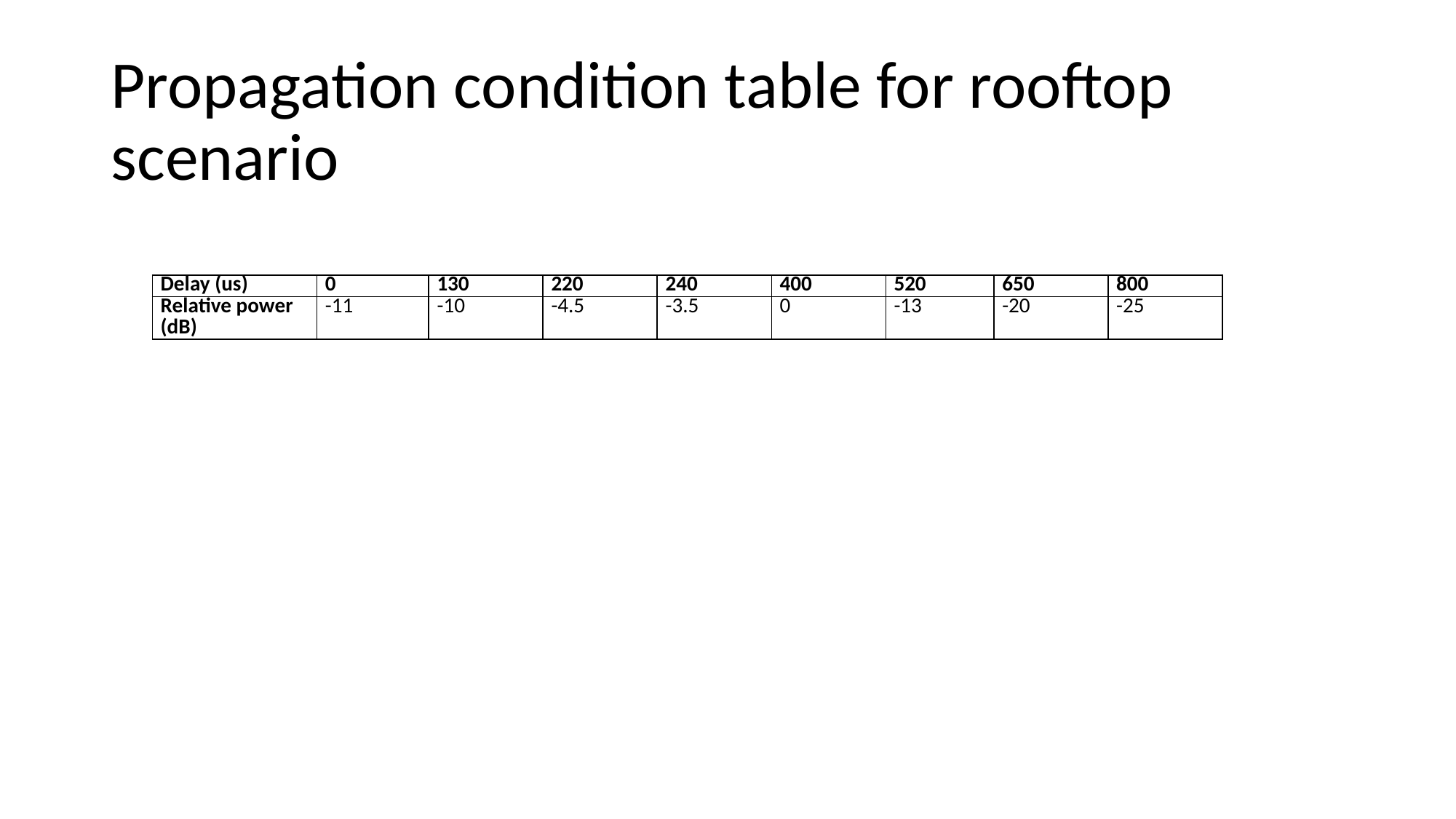

# Propagation condition table for rooftop scenario
| Delay (us) | 0 | 130 | 220 | 240 | 400 | 520 | 650 | 800 |
| --- | --- | --- | --- | --- | --- | --- | --- | --- |
| Relative power (dB) | -11 | -10 | -4.5 | -3.5 | 0 | -13 | -20 | -25 |